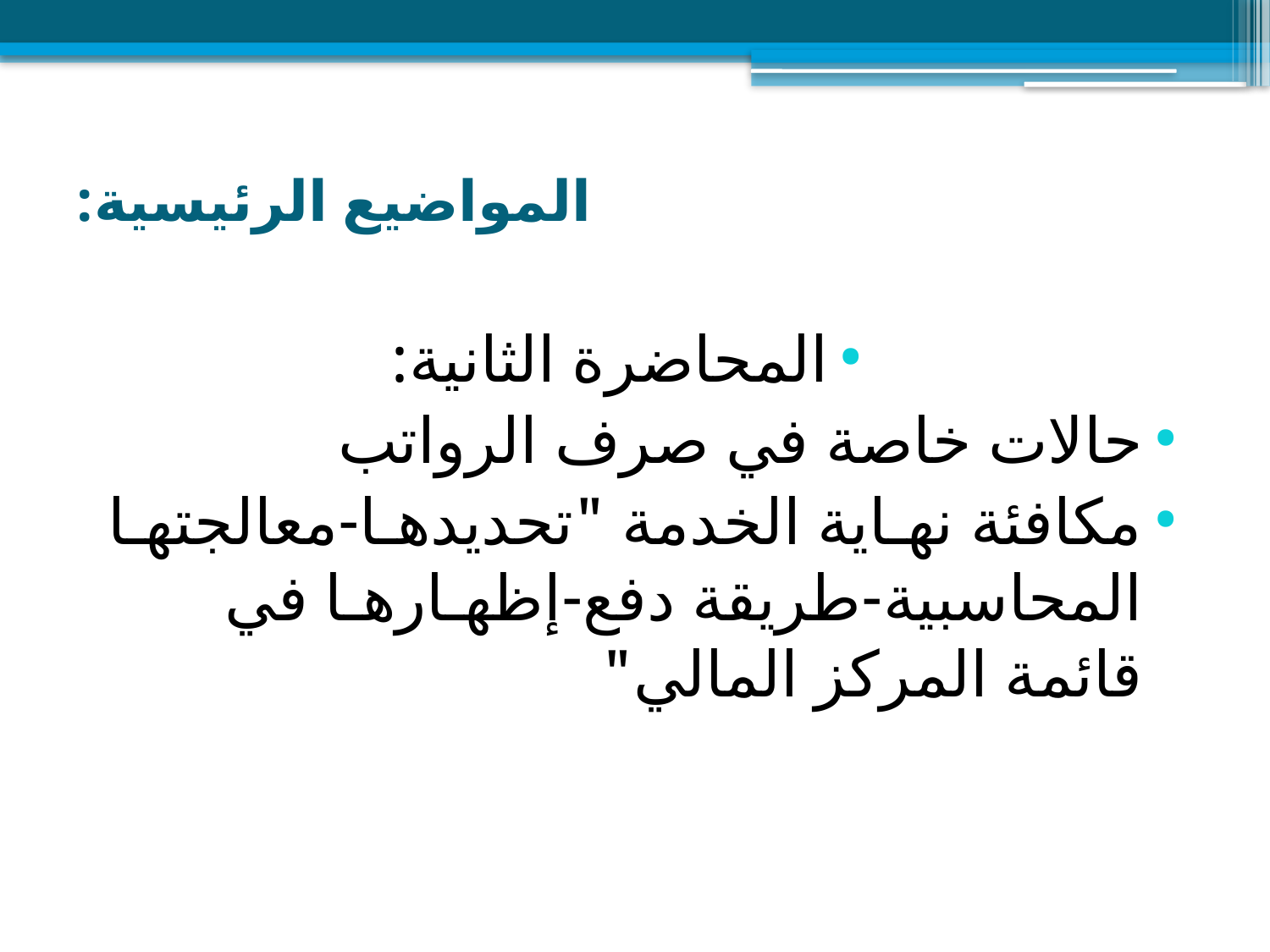

# المواضيع الرئيسية:
المحاضرة الثانية:
حالات خاصة في صرف الرواتب
مكافئة نهـاية الخدمة "تحديدهـا-معالجتهـا المحاسبية-طريقة دفع-إظهـارهـا في قائمة المركز المالي"